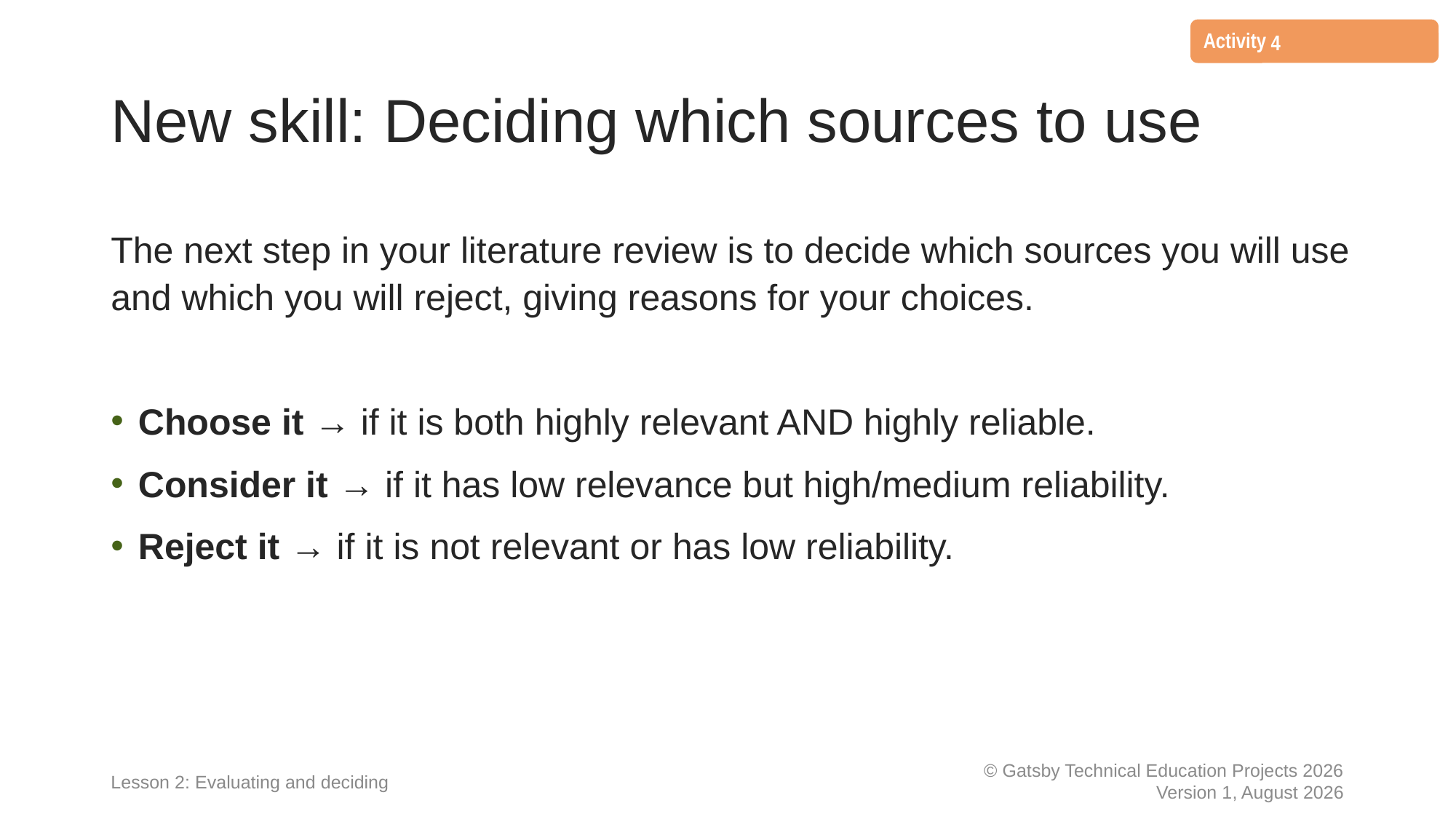

4
# New skill: Deciding which sources to use
The next step in your literature review is to decide which sources you will use and which you will reject, giving reasons for your choices.

Choose it → if it is both highly relevant AND highly reliable.
Consider it → if it has low relevance but high/medium reliability.
Reject it → if it is not relevant or has low reliability.
Lesson 2: Evaluating and deciding